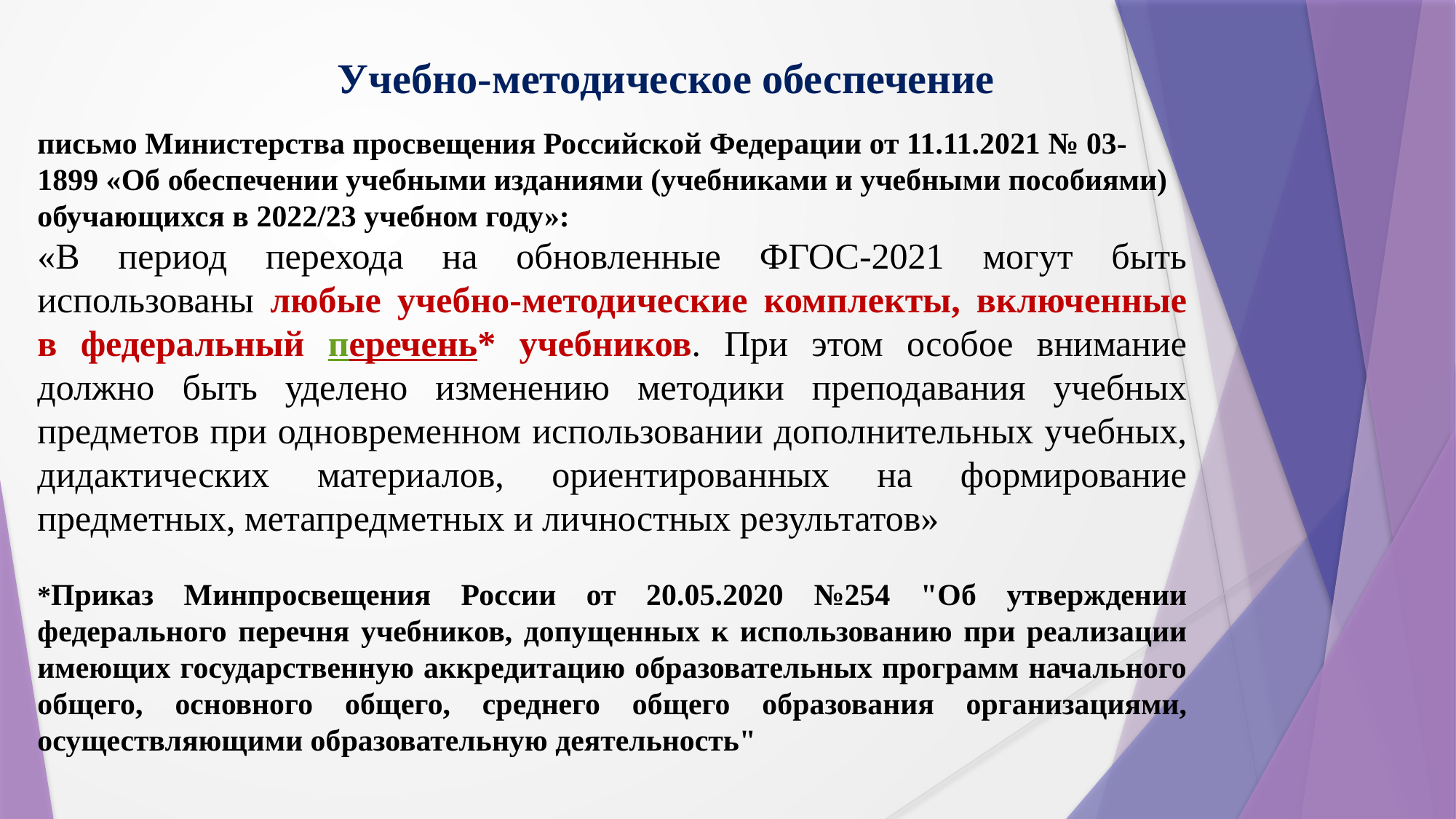

# Учебно-методическое обеспечение
письмо Министерства просвещения Российской Федерации от 11.11.2021 № 03-1899 «Об обеспечении учебными изданиями (учебниками и учебными пособиями) обучающихся в 2022/23 учебном году»:
«В период перехода на обновленные ФГОС-2021 могут быть использованы любые учебно-методические комплекты, включенные в федеральный перечень* учебников. При этом особое внимание должно быть уделено изменению методики преподавания учебных предметов при одновременном использовании дополнительных учебных, дидактических материалов, ориентированных на формирование предметных, метапредметных и личностных результатов»

*Приказ Минпросвещения России от 20.05.2020 №254 "Об утверждении федерального перечня учебников, допущенных к использованию при реализации имеющих государственную аккредитацию образовательных программ начального общего, основного общего, среднего общего образования организациями, осуществляющими образовательную деятельность"